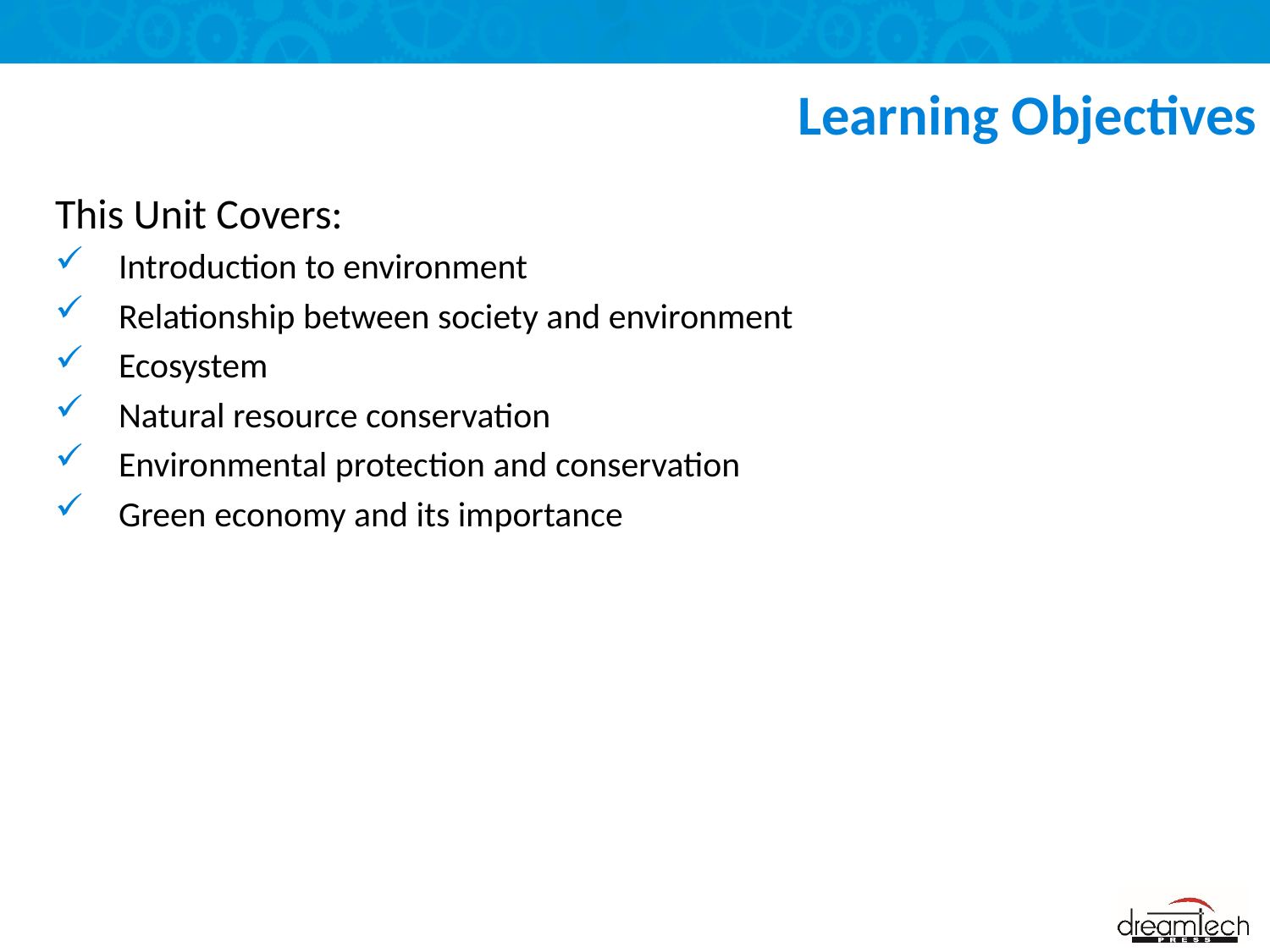

# Learning Objectives
This Unit Covers:
Introduction to environment
Relationship between society and environment
Ecosystem
Natural resource conservation
Environmental protection and conservation
Green economy and its importance